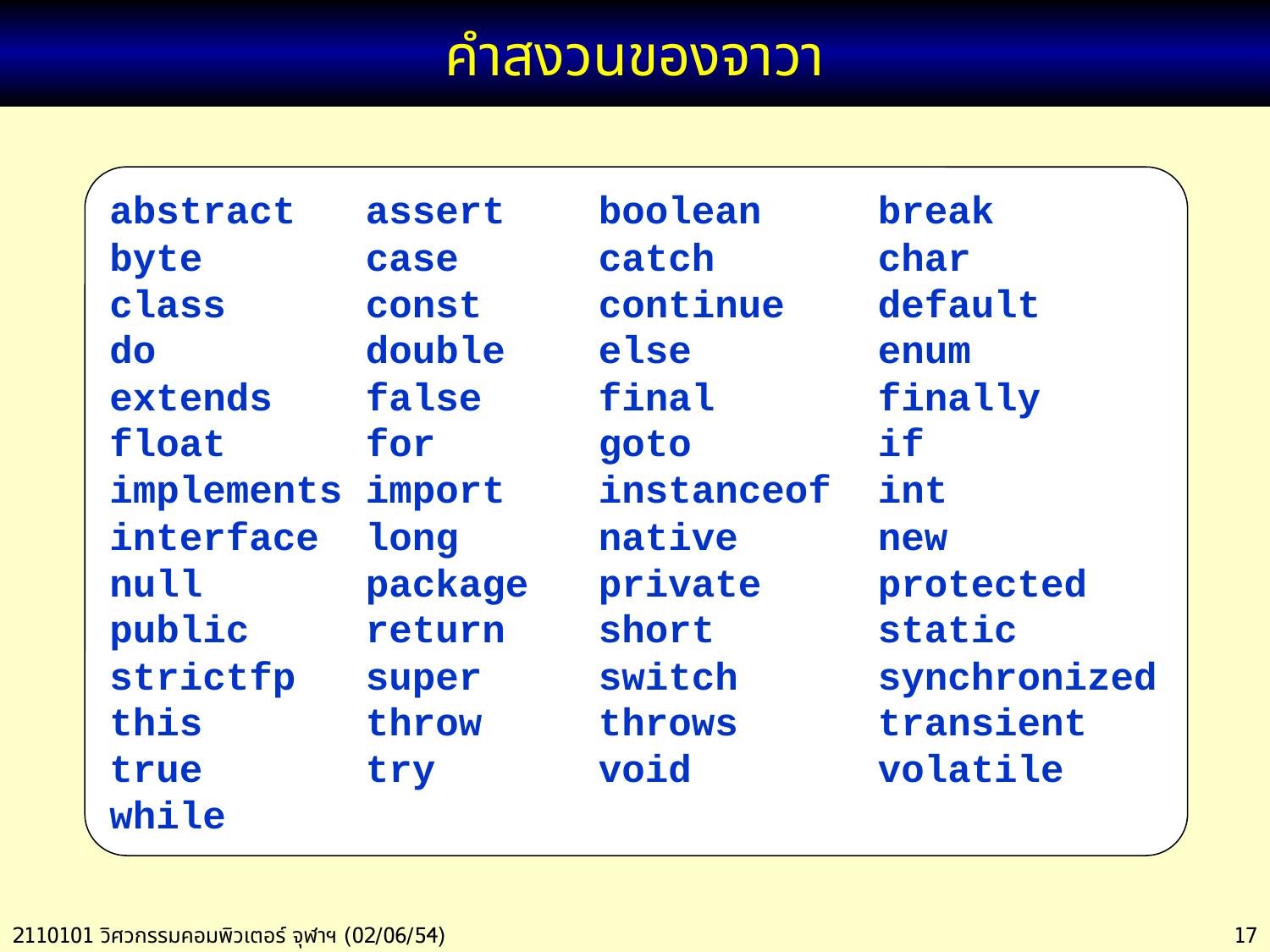

# คำสงวนของจาวา
abstract   assert    boolean     break
byte       case      catch       char
class      const     continue    default
do         double    else        enum
extends    false     final       finally
float      for       goto        if
implements import    instanceof  int
interface  long      native      new
null       package   private     protected
public     return    short       static
strictfp   super     switch      synchronized
this       throw     throws      transient
true       try       void        volatile
while